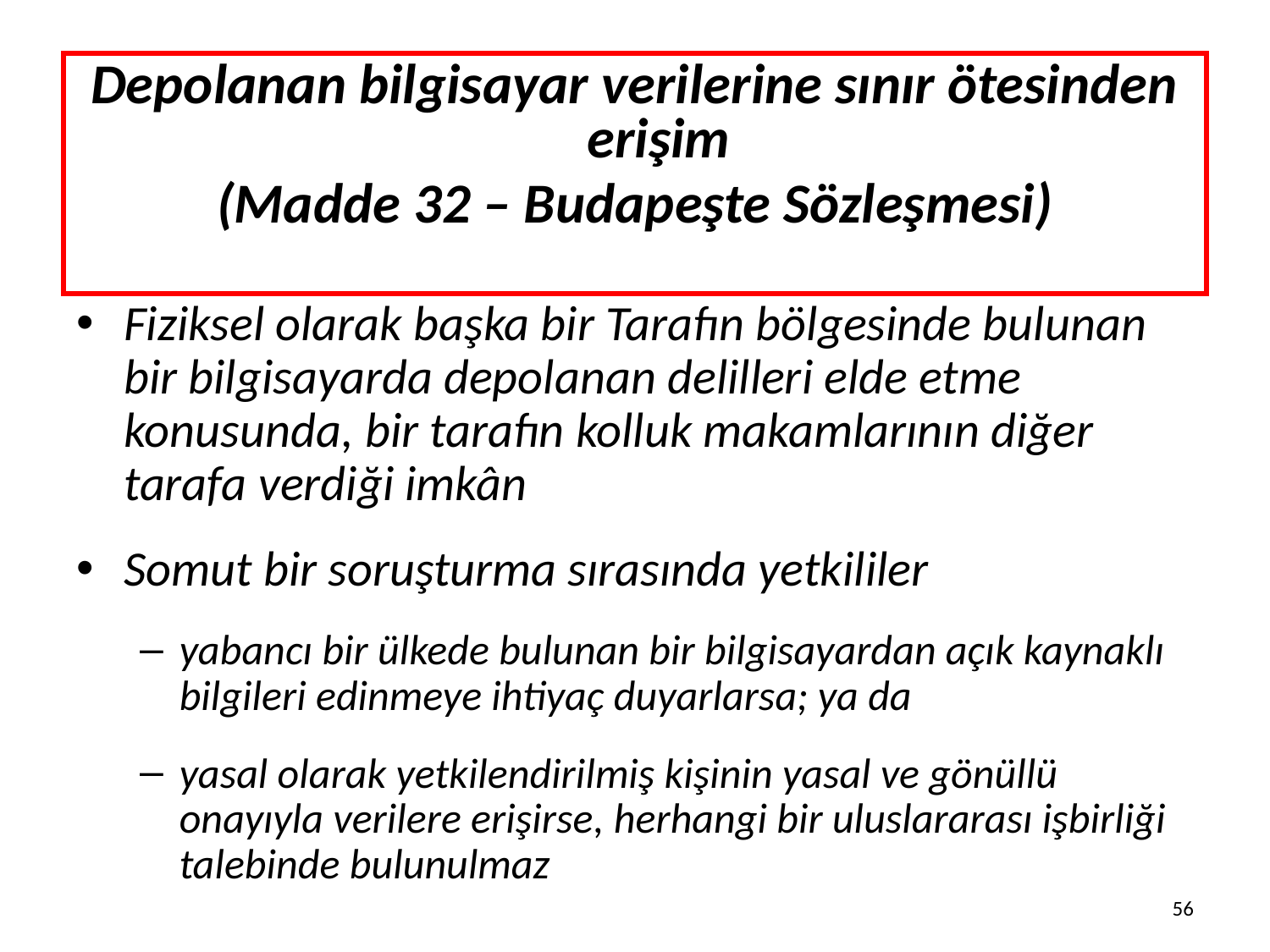

Depolanan bilgisayar verilerine sınır ötesinden erişim
(Madde 32 – Budapeşte Sözleşmesi)

Fiziksel olarak başka bir Tarafın bölgesinde bulunan bir bilgisayarda depolanan delilleri elde etme konusunda, bir tarafın kolluk makamlarının diğer tarafa verdiği imkân
Somut bir soruşturma sırasında yetkililer
yabancı bir ülkede bulunan bir bilgisayardan açık kaynaklı bilgileri edinmeye ihtiyaç duyarlarsa; ya da
yasal olarak yetkilendirilmiş kişinin yasal ve gönüllü onayıyla verilere erişirse, herhangi bir uluslararası işbirliği talebinde bulunulmaz
56